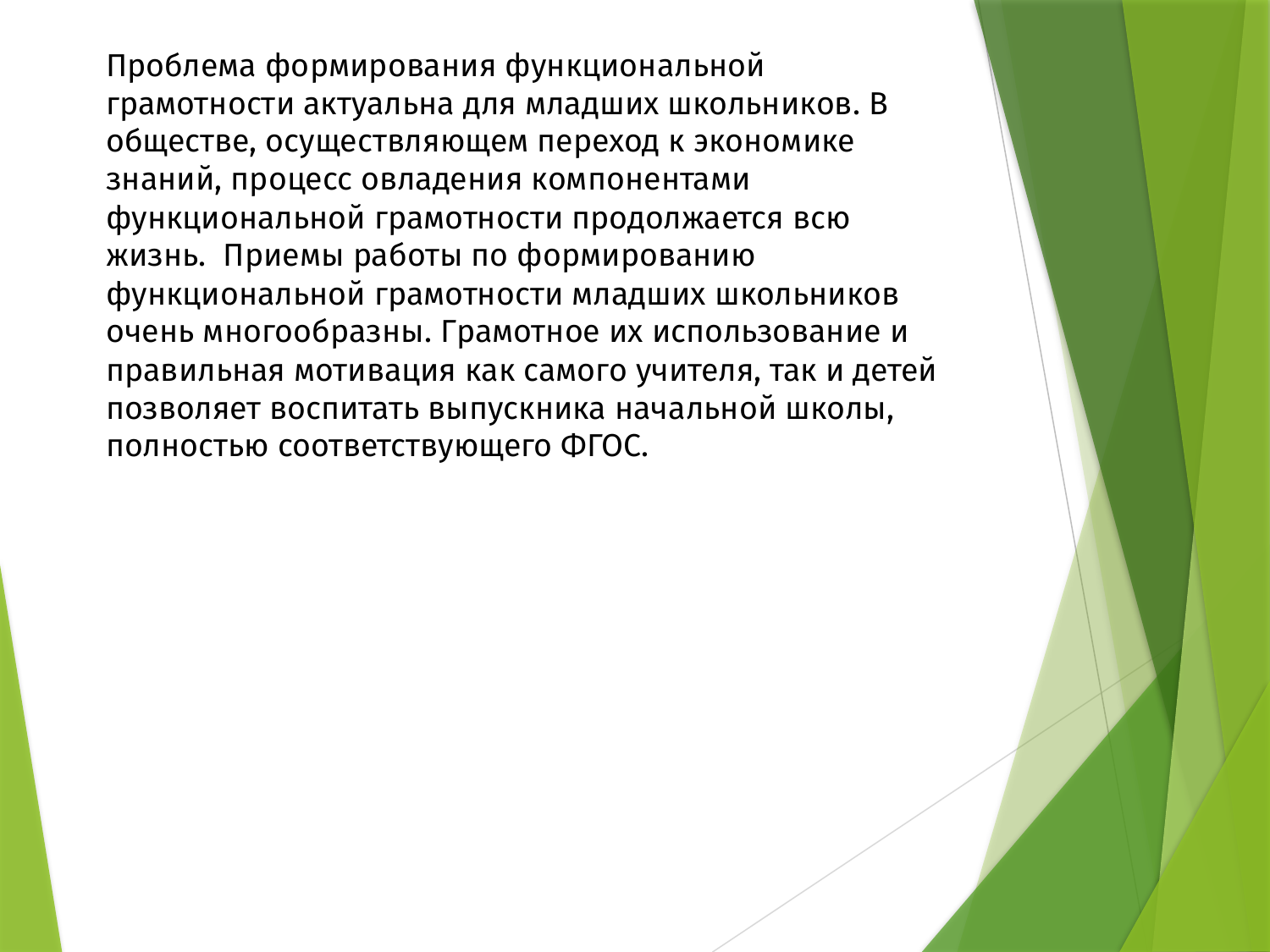

Проблема формирования функциональной грамотности актуальна для младших школьников. В обществе, осуществляющем переход к экономике знаний, процесс овладения компонентами функциональной грамотности продолжается всю жизнь.  Приемы работы по формированию функциональной грамотности младших школьников очень многообразны. Грамотное их использование и правильная мотивация как самого учителя, так и детей позволяет воспитать выпускника начальной школы, полностью соответствующего ФГОС.